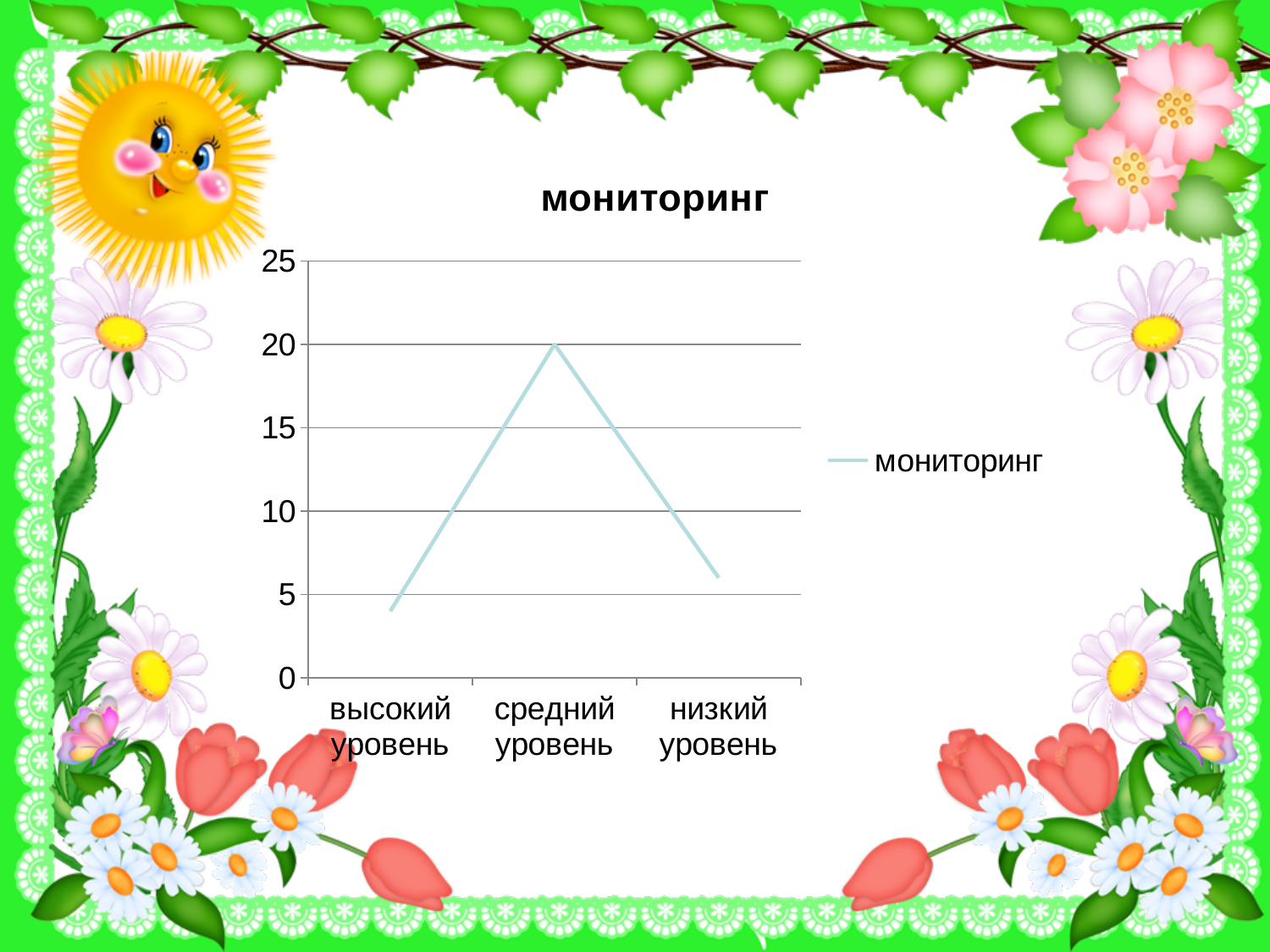

### Chart:

| Category | мониторинг |
|---|---|
| высокий уровень | 4.0 |
| средний уровень | 20.0 |
| низкий уровень | 6.0 |